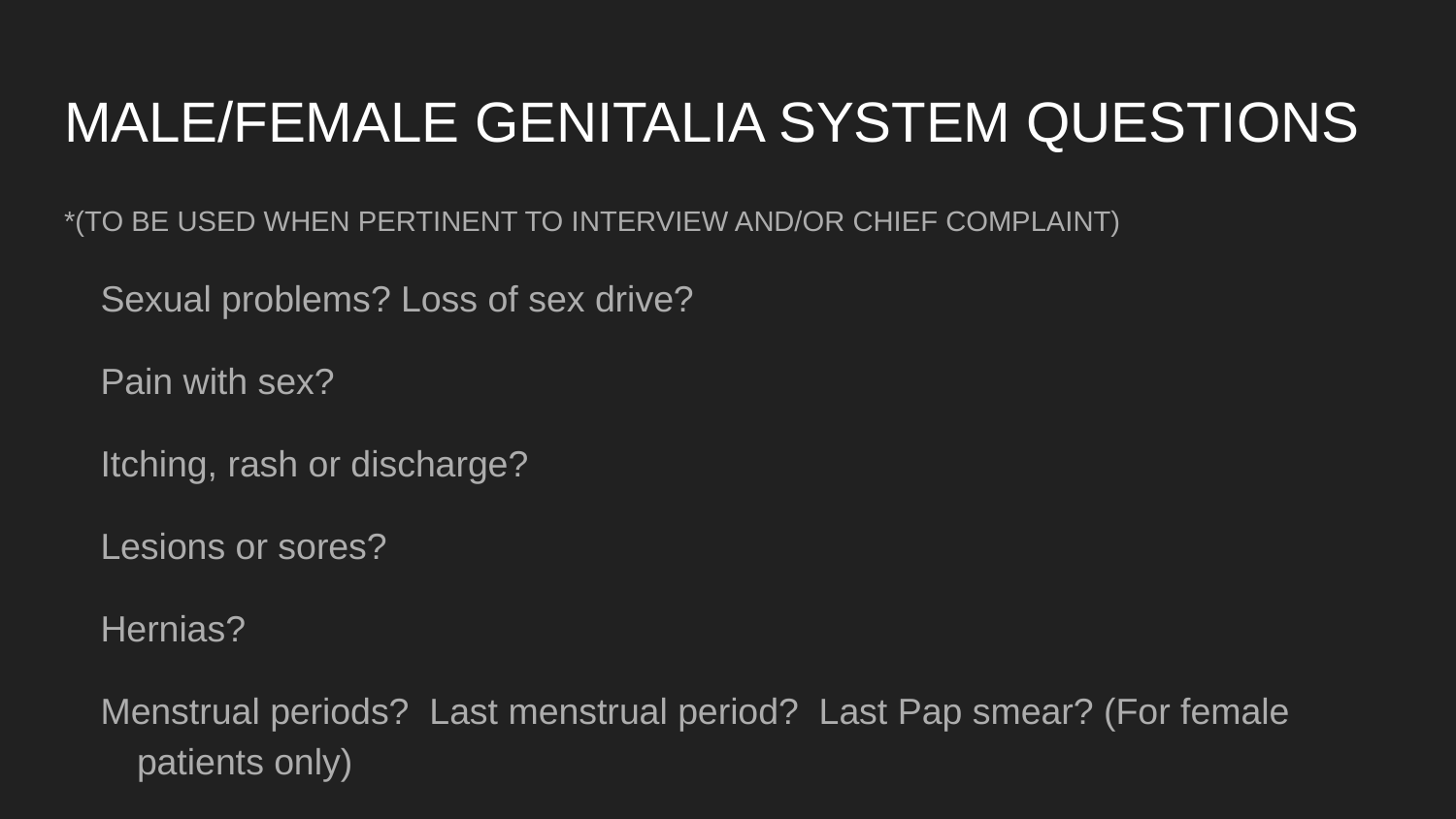

# MALE/FEMALE GENITALIA SYSTEM QUESTIONS
*(TO BE USED WHEN PERTINENT TO INTERVIEW AND/OR CHIEF COMPLAINT)
Sexual problems? Loss of sex drive?
Pain with sex?
Itching, rash or discharge?
Lesions or sores?
Hernias?
Menstrual periods?  Last menstrual period?  Last Pap smear? (For female patients only)